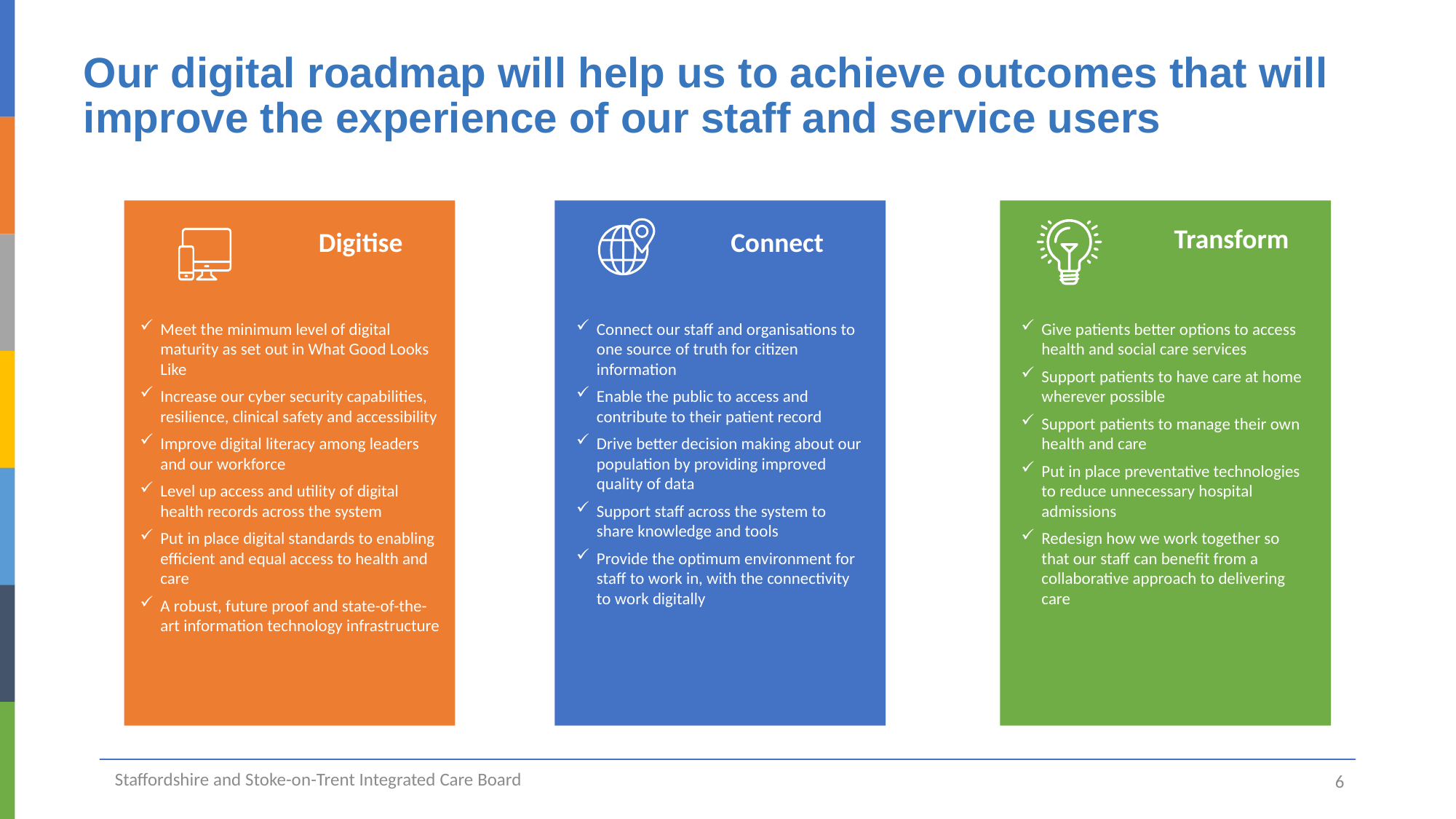

Our digital roadmap will help us to achieve outcomes that will improve the experience of our staff and service users

Transform

Digitise
Connect

Meet the minimum level of digital maturity as set out in What Good Looks Like
Increase our cyber security capabilities, resilience, clinical safety and accessibility
Improve digital literacy among leaders and our workforce
Level up access and utility of digital health records across the system
Put in place digital standards to enabling efficient and equal access to health and care
A robust, future proof and state-of-the-art information technology infrastructure
Connect our staff and organisations to one source of truth for citizen information
Enable the public to access and contribute to their patient record
Drive better decision making about our population by providing improved quality of data
Support staff across the system to share knowledge and tools
Provide the optimum environment for staff to work in, with the connectivity to work digitally
Give patients better options to access health and social care services
Support patients to have care at home wherever possible
Support patients to manage their own health and care
Put in place preventative technologies to reduce unnecessary hospital admissions
Redesign how we work together so that our staff can benefit from a collaborative approach to delivering care
6
Staffordshire and Stoke-on-Trent Integrated Care Board